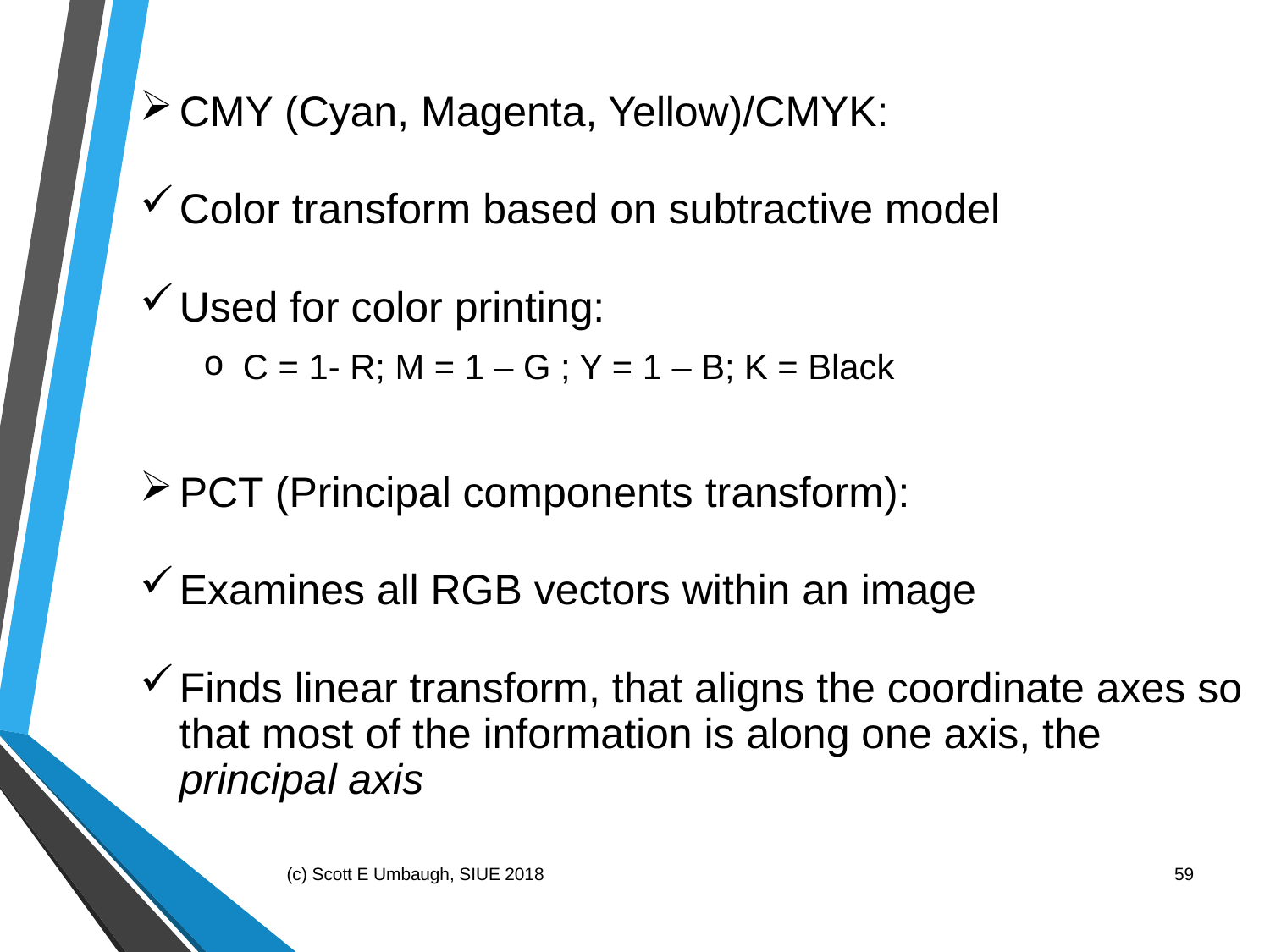

CMY (Cyan, Magenta, Yellow)/CMYK:

Color transform based on subtractive model

Used for color printing:
C = 1- R; M = 1 – G ; Y = 1 – B; K = Black

PCT (Principal components transform):

Examines all RGB vectors within an image

Finds linear transform, that aligns the coordinate axes so that most of the information is along one axis, the principal axis
(c) Scott E Umbaugh, SIUE 2018
59